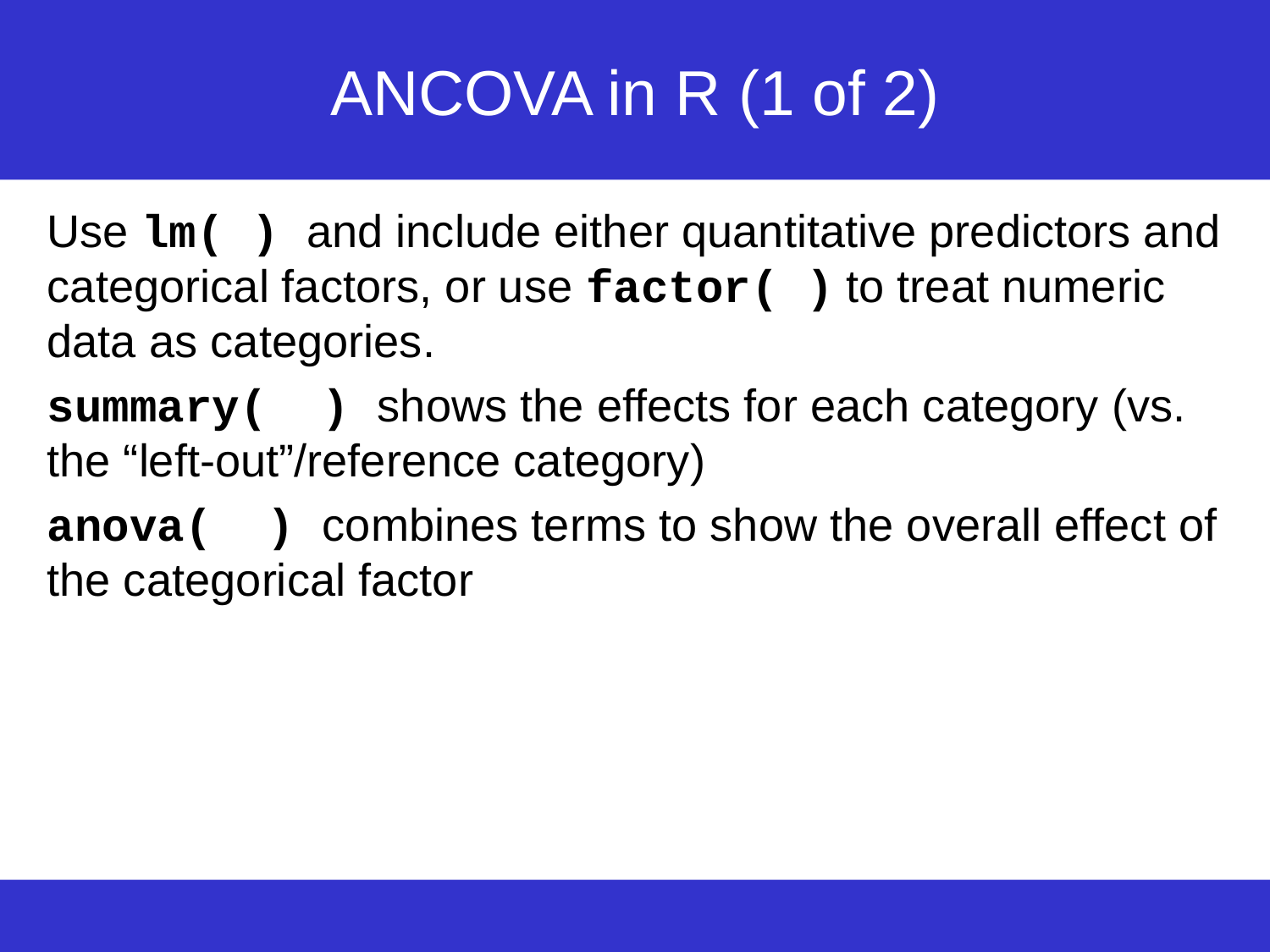

# ANCOVA in R (1 of 2)
Use lm( ) and include either quantitative predictors and categorical factors, or use factor( ) to treat numeric data as categories.
summary(  ) shows the effects for each category (vs. the “left-out”/reference category)
anova(  ) combines terms to show the overall effect of the categorical factor